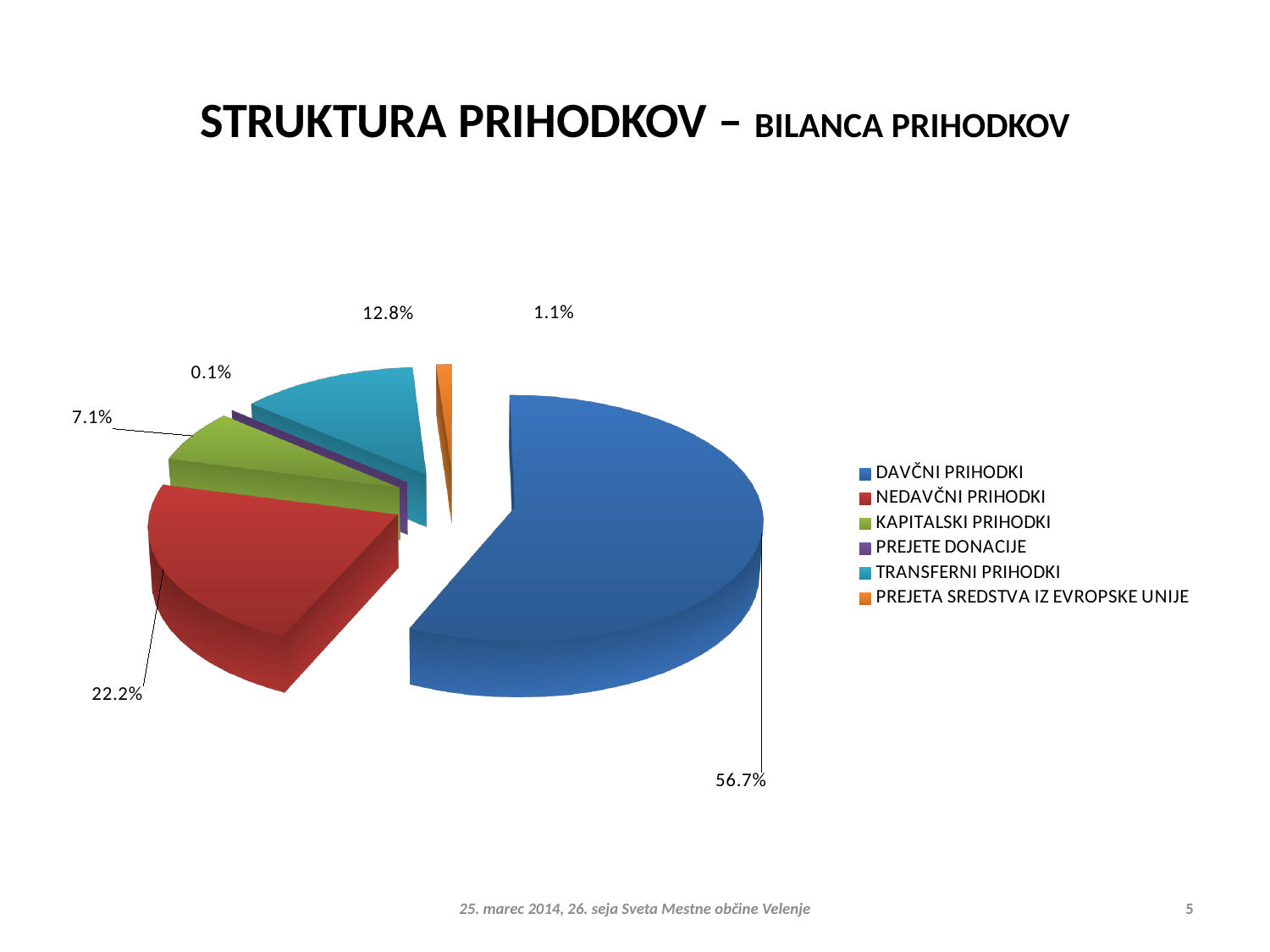

# STRUKTURA PRIHODKOV – BILANCA PRIHODKOV

[unsupported chart]

25. marec 2014, 26. seja Sveta Mestne občine Velenje
5